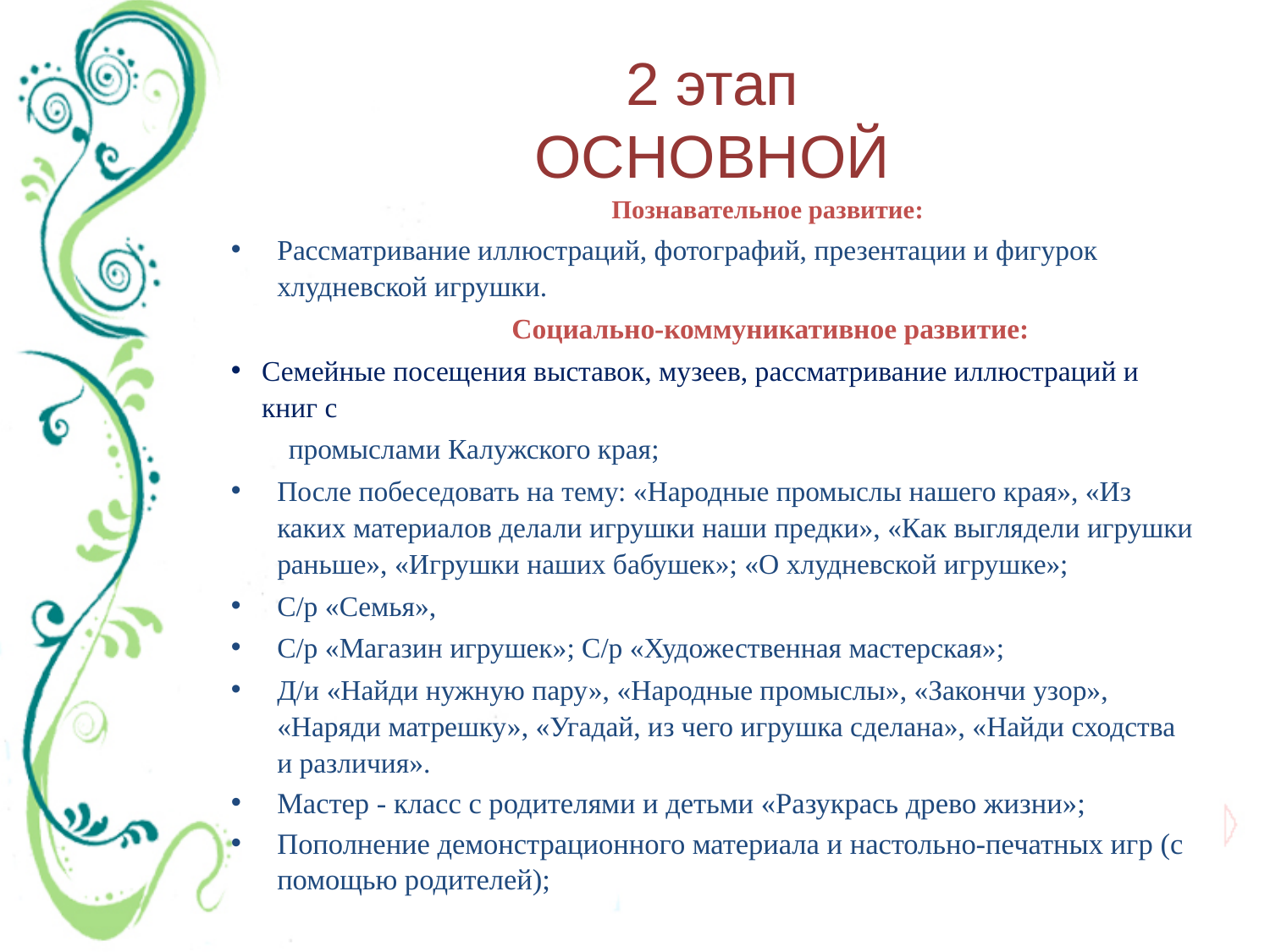

# 2 этап ОСНОВНОЙ

                                                          Познавательное развитие:
Рассматривание иллюстраций, фотографий, презентации и фигурок хлудневской игрушки.
                                       Социально-коммуникативное развитие:
Семейные посещения выставок, музеев, рассматривание иллюстраций и книг с
        промыслами Калужского края;
После побеседовать на тему: «Народные промыслы нашего края», «Из каких материалов делали игрушки наши предки», «Как выглядели игрушки раньше», «Игрушки наших бабушек»; «О хлудневской игрушке»;
С/р «Семья»,
С/р «Магазин игрушек»; С/р «Художественная мастерская»;
Д/и «Найди нужную пару», «Народные промыслы», «Закончи узор», «Наряди матрешку», «Угадай, из чего игрушка сделана», «Найди сходства и различия».
Мастер - класс с родителями и детьми «Разукрась древо жизни»;
Пополнение демонстрационного материала и настольно-печатных игр (с помощью родителей);